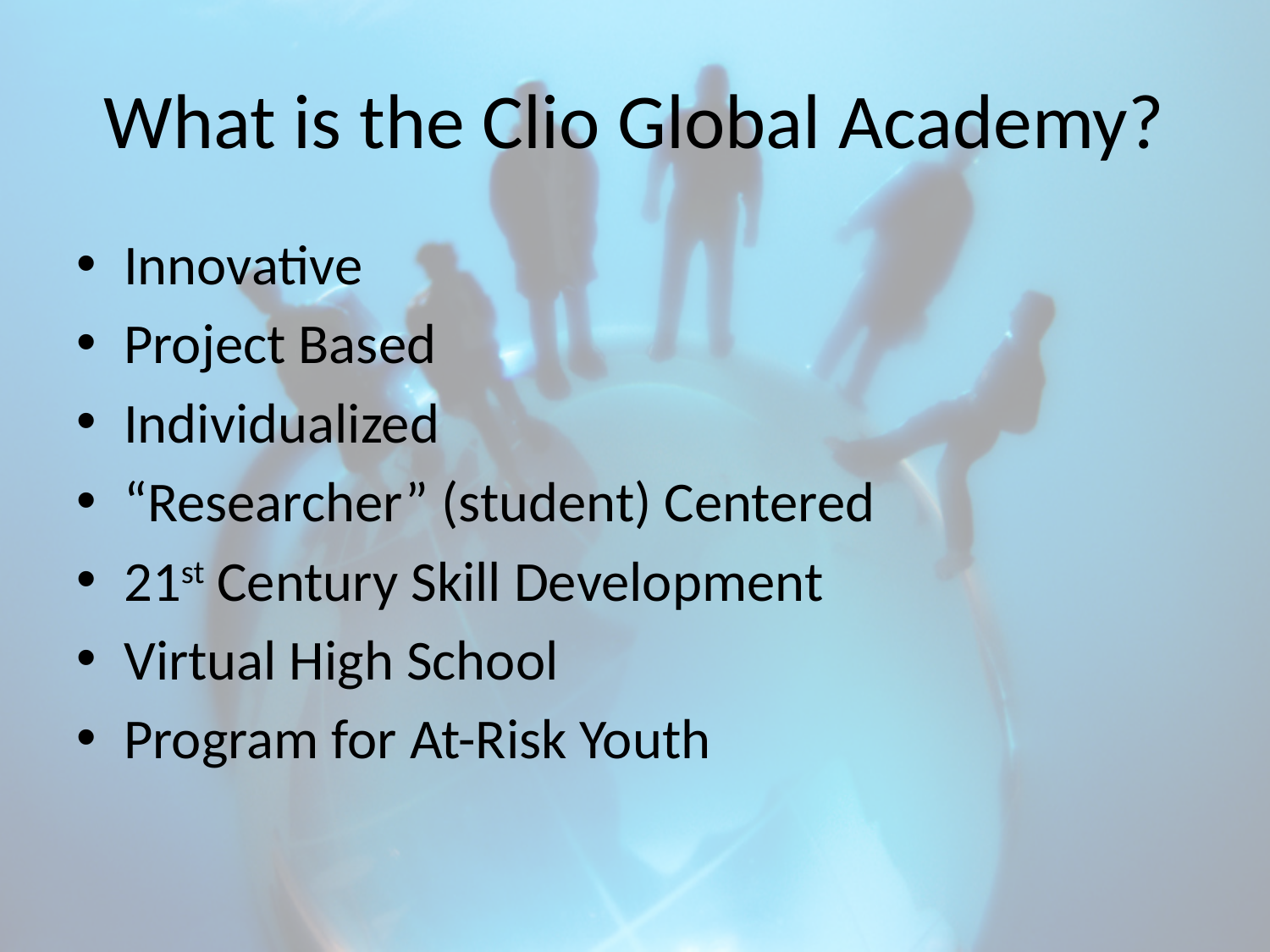

# What is the Clio Global Academy?
Innovative
Project Based
Individualized
“Researcher” (student) Centered
21st Century Skill Development
Virtual High School
Program for At-Risk Youth